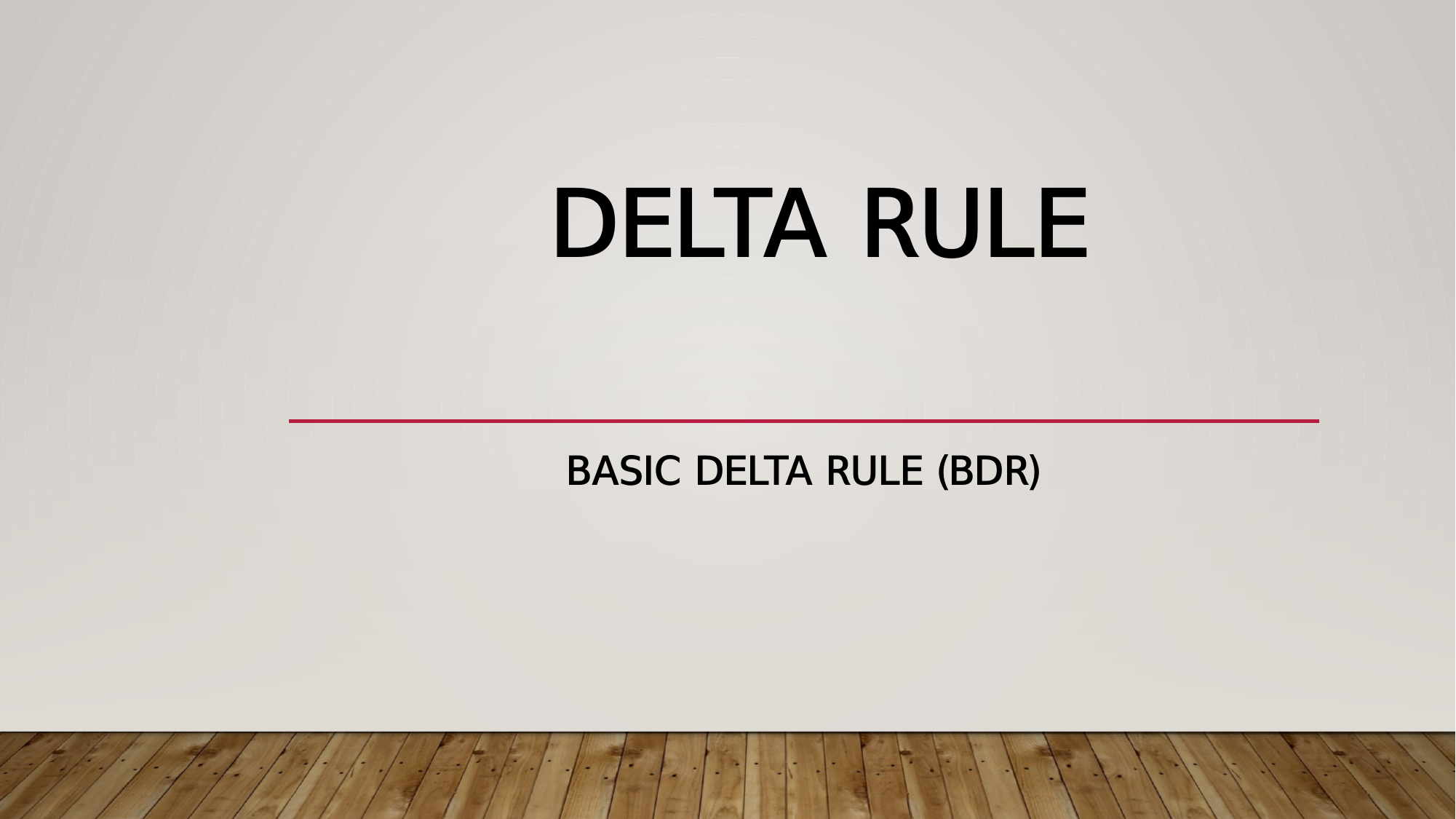

# Delta Rule
Basic Delta Rule (BDR)